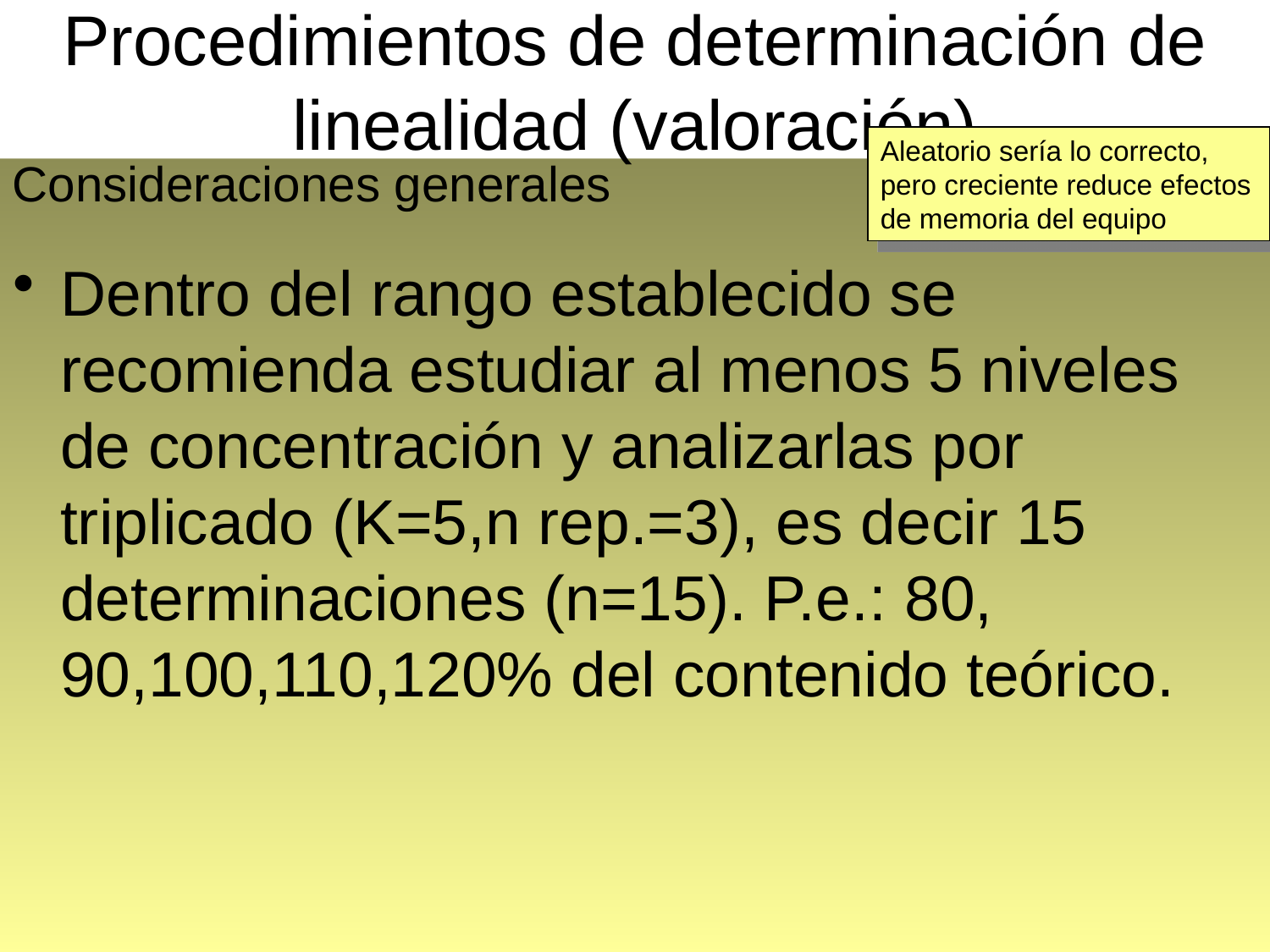

# Procedimientos de determinación de linealidad (valoración)
Aleatorio sería lo correcto, pero creciente reduce efectos de memoria del equipo
Consideraciones generales
Dentro del rango establecido se recomienda estudiar al menos 5 niveles de concentración y analizarlas por triplicado (K=5,n rep.=3), es decir 15 determinaciones (n=15). P.e.: 80, 90,100,110,120% del contenido teórico.